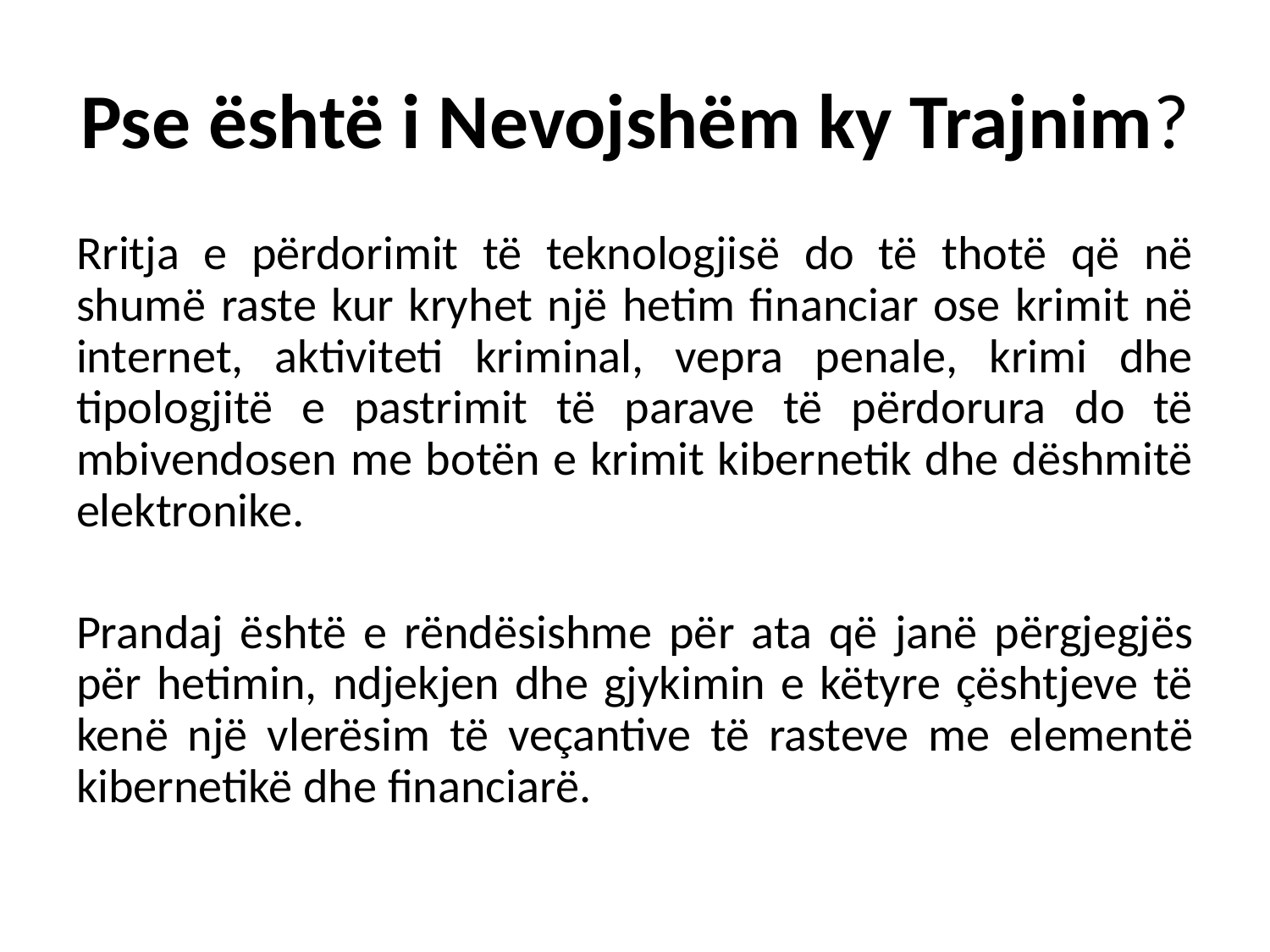

# Pse është i Nevojshëm ky Trajnim?
Rritja e përdorimit të teknologjisë do të thotë që në shumë raste kur kryhet një hetim financiar ose krimit në internet, aktiviteti kriminal, vepra penale, krimi dhe tipologjitë e pastrimit të parave të përdorura do të mbivendosen me botën e krimit kibernetik dhe dëshmitë elektronike.

Prandaj është e rëndësishme për ata që janë përgjegjës për hetimin, ndjekjen dhe gjykimin e këtyre çështjeve të kenë një vlerësim të veçantive të rasteve me elementë kibernetikë dhe financiarë.